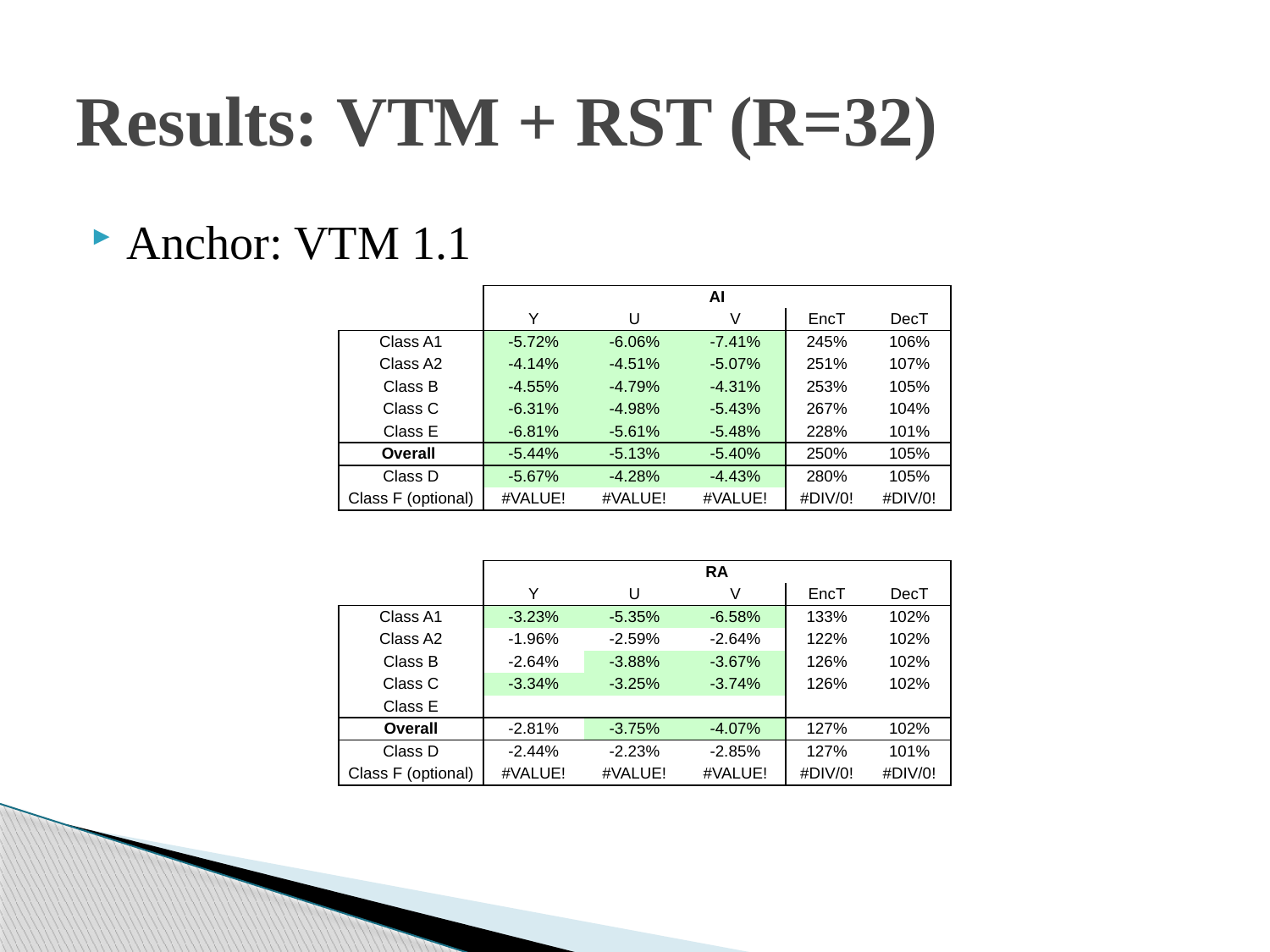

# Results: VTM + RST (R=32)
Anchor: VTM 1.1

|  | AI |  |  |  |  |
| --- | --- | --- | --- | --- | --- |
|  | Y | U | V | EncT | DecT |
| Class A1 | -5.72% | -6.06% | -7.41% | 245% | 106% |
| Class A2 | -4.14% | -4.51% | -5.07% | 251% | 107% |
| Class B | -4.55% | -4.79% | -4.31% | 253% | 105% |
| Class C | -6.31% | -4.98% | -5.43% | 267% | 104% |
| Class E | -6.81% | -5.61% | -5.48% | 228% | 101% |
| Overall | -5.44% | -5.13% | -5.40% | 250% | 105% |
| Class D | -5.67% | -4.28% | -4.43% | 280% | 105% |
| Class F (optional) | #VALUE! | #VALUE! | #VALUE! | #DIV/0! | #DIV/0! |
|  | RA |  |  |  |  |
| --- | --- | --- | --- | --- | --- |
|  | Y | U | V | EncT | DecT |
| Class A1 | -3.23% | -5.35% | -6.58% | 133% | 102% |
| Class A2 | -1.96% | -2.59% | -2.64% | 122% | 102% |
| Class B | -2.64% | -3.88% | -3.67% | 126% | 102% |
| Class C | -3.34% | -3.25% | -3.74% | 126% | 102% |
| Class E |  |  |  |  |  |
| Overall | -2.81% | -3.75% | -4.07% | 127% | 102% |
| Class D | -2.44% | -2.23% | -2.85% | 127% | 101% |
| Class F (optional) | #VALUE! | #VALUE! | #VALUE! | #DIV/0! | #DIV/0! |